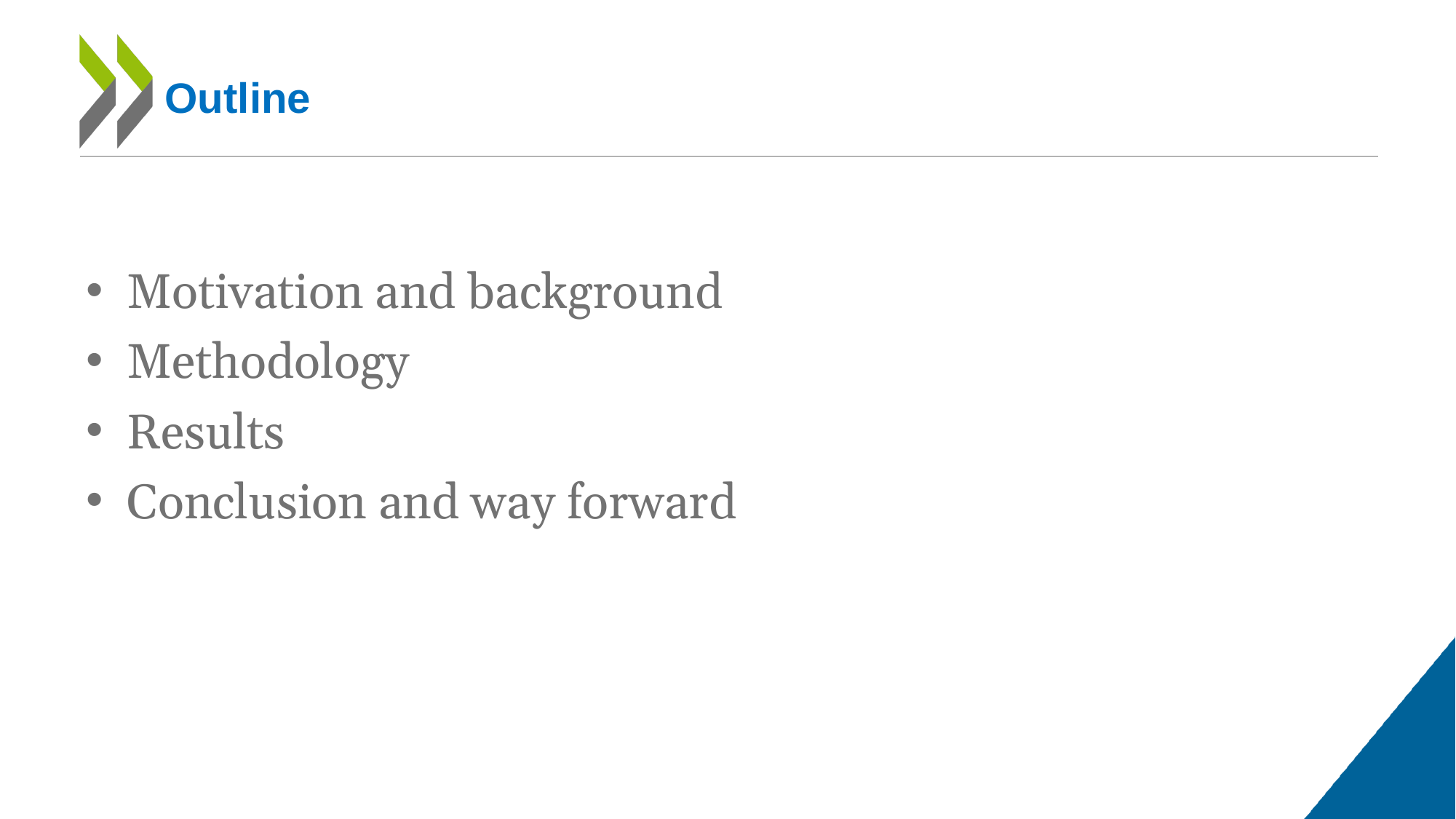

# Outline

Motivation and background
Methodology
Results
Conclusion and way forward